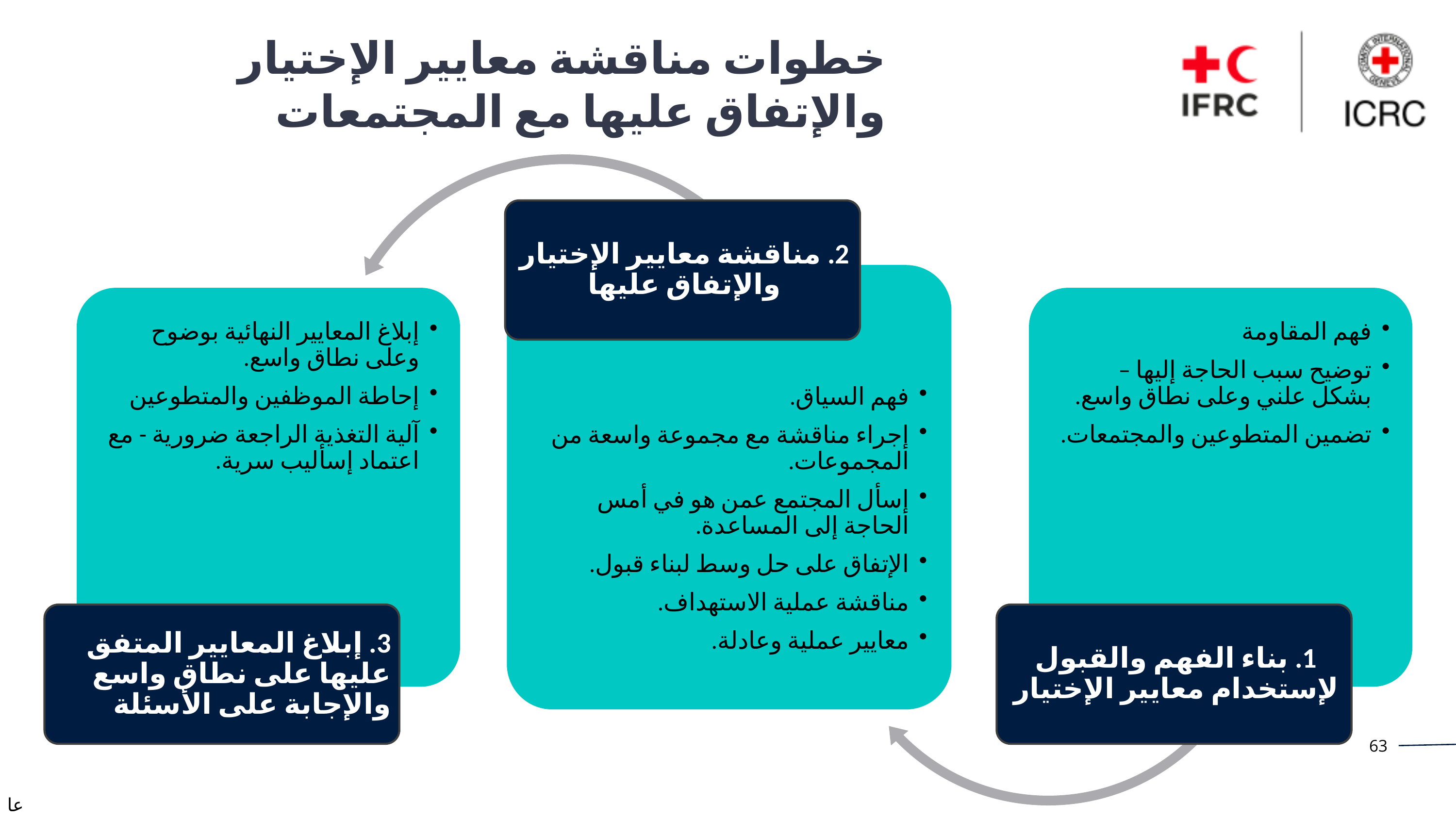

خطوات مناقشة معايير الإختيار والإتفاق عليها مع المجتمعات
فهم المقاومة
توضيح سبب الحاجة إليها – بشكل علني وعلى نطاق واسع.
تضمين المتطوعين والمجتمعات.
1. بناء الفهم والقبول لإستخدام معايير الإختيار
فهم السياق.
إجراء مناقشة مع مجموعة واسعة من المجموعات.
إسأل المجتمع عمن هو في أمس الحاجة إلى المساعدة.
الإتفاق على حل وسط لبناء قبول.
مناقشة عملية الاستهداف.
معايير عملية وعادلة.
2. مناقشة معايير الإختيار والإتفاق عليها
إبلاغ المعايير النهائية بوضوح وعلى نطاق واسع.
إحاطة الموظفين والمتطوعين
آلية التغذية الراجعة ضرورية - مع اعتماد إسأليب سرية.
3. إبلاغ المعايير المتفق عليها على نطاق واسع والإجابة على الأسئلة
عام